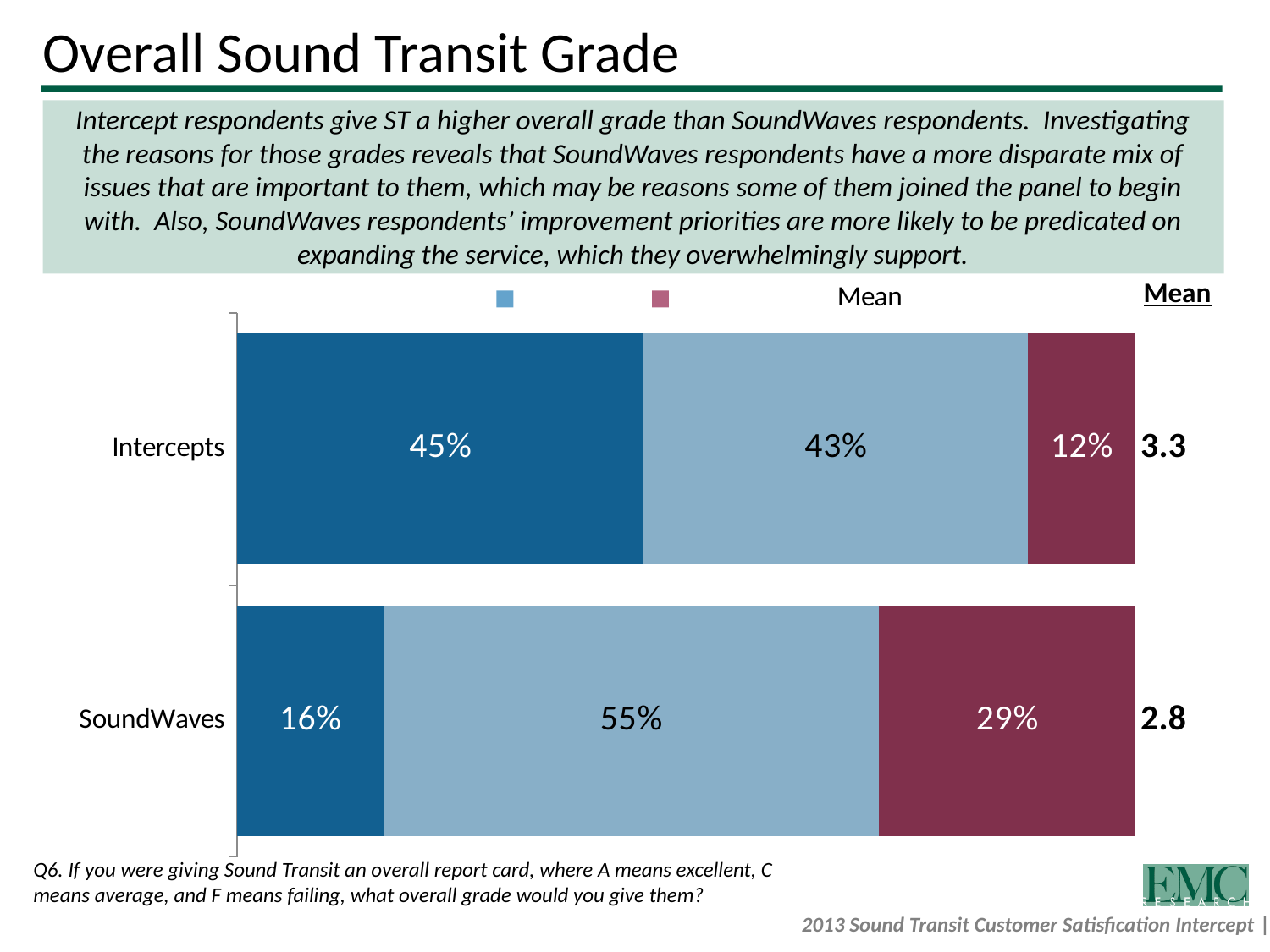

# Overall Sound Transit Grade
Intercept respondents give ST a higher overall grade than SoundWaves respondents.  Investigating the reasons for those grades reveals that SoundWaves respondents have a more disparate mix of issues that are important to them, which may be reasons some of them joined the panel to begin with.  Also, SoundWaves respondents’ improvement priorities are more likely to be predicated on expanding the service, which they overwhelmingly support.
Mean

### Chart

| Category | A |   | B |    | C or lower | Mean |
|---|---|---|---|---|---|---|
| Intercepts | 0.452511866142154 | None | 0.427642245819445 | None | 0.119845888038412 | 3.31713268455994 |
| SoundWaves | 0.163368480207396 | None | 0.551199416389605 | None | 0.285432103402999 | 2.80434037856374 |
Q6. If you were giving Sound Transit an overall report card, where A means excellent, C means average, and F means failing, what overall grade would you give them?